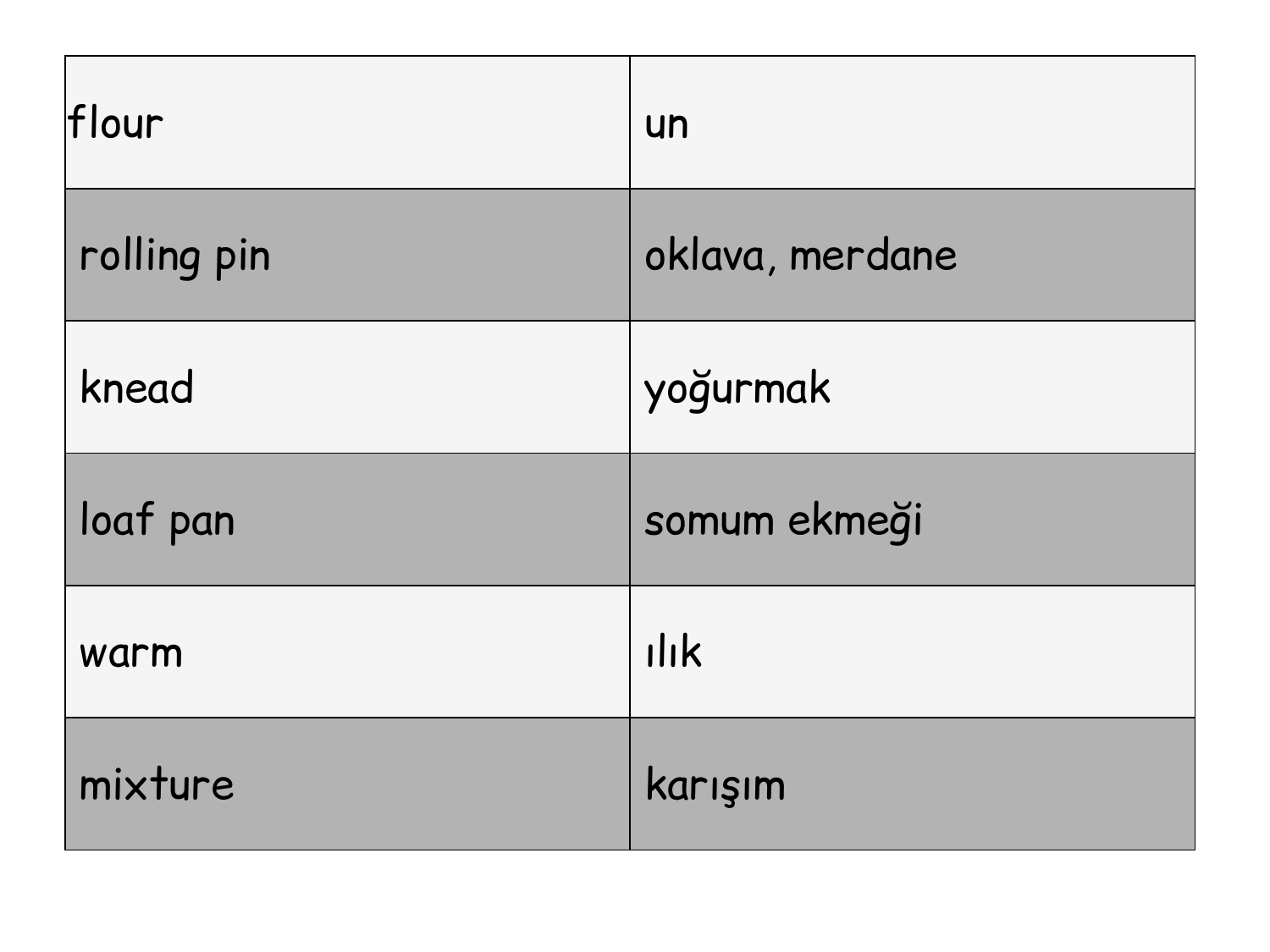

#
| flour | un |
| --- | --- |
| rolling pin | oklava, merdane |
| knead | yoğurmak |
| loaf pan | somum ekmeği |
| warm | ılık |
| mixture | karışım |